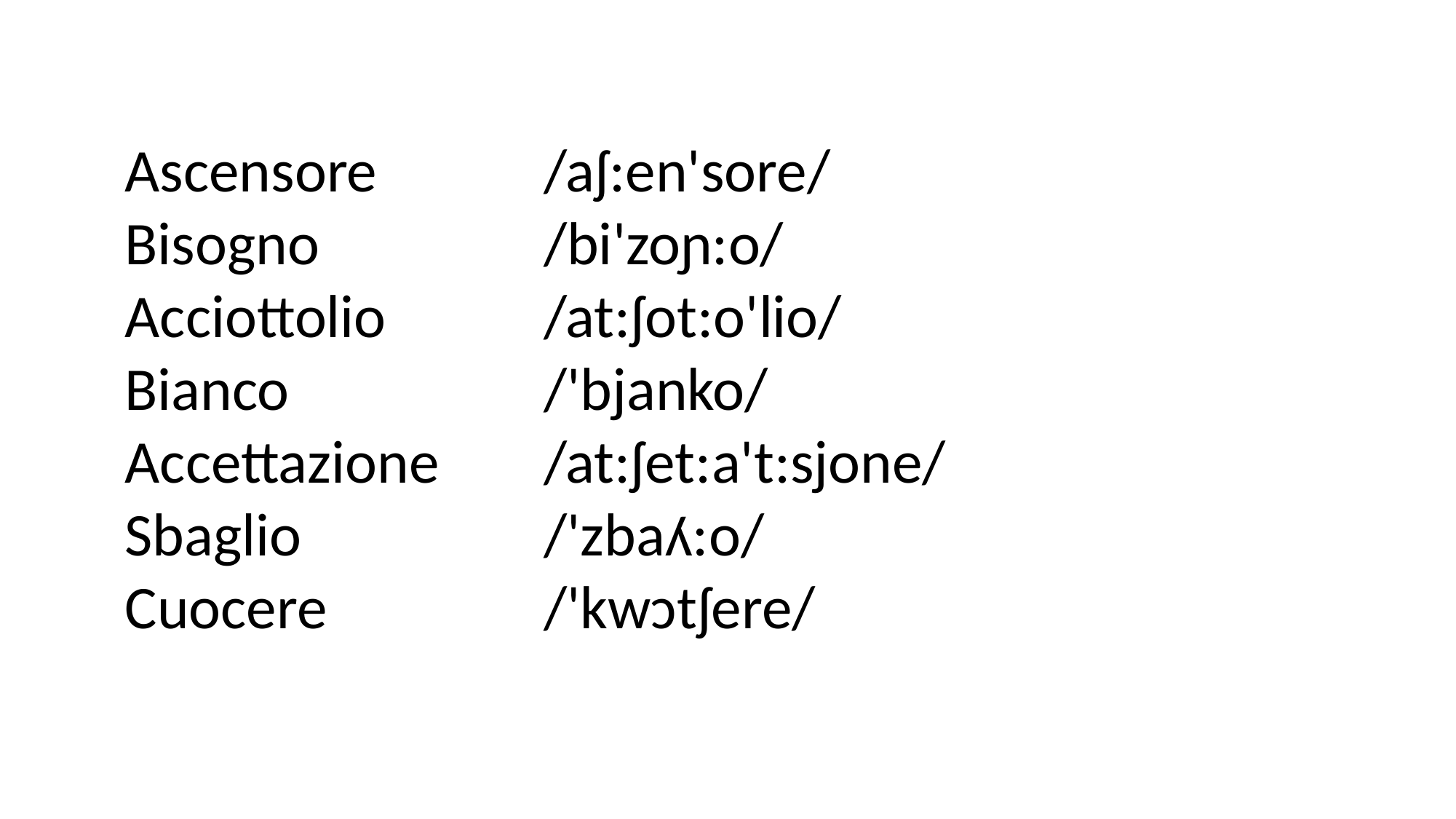

Ascensore
Bisogno
Acciottolio
Bianco
Accettazione
Sbaglio
Cuocere
/aʃ:en'sore/
/bi'zoɲ:o/
/at:ʃot:o'lio/
/'bjanko/
/at:ʃet:a't:sjone/
/'zbaʎ:o/
/'kwͻtʃere/